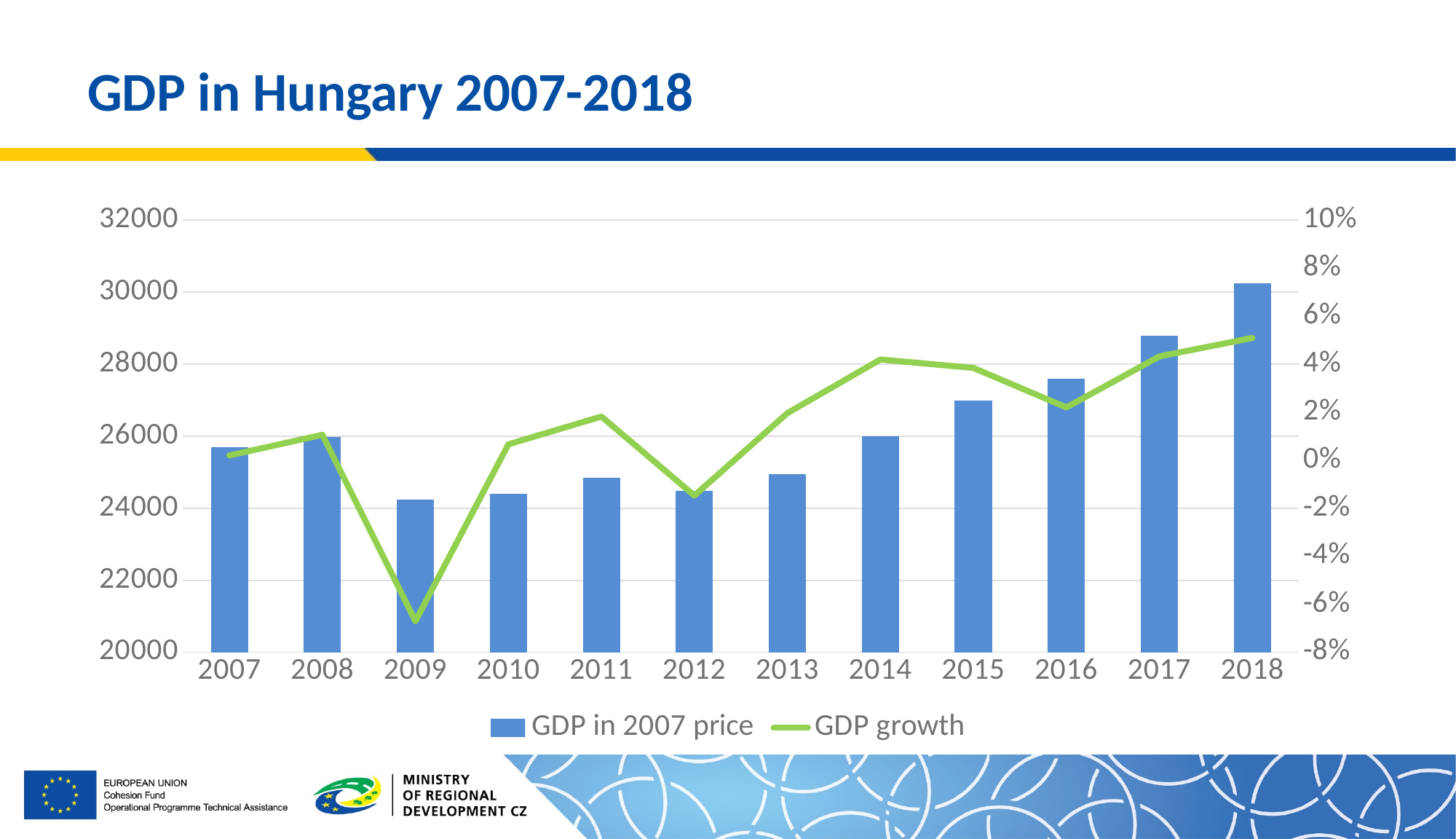

# GDP in Hungary 2007-2018

### Chart

| Category | GDP in 2007 price | GDP growth |
|---|---|---|
| 2007 | 25701.369 | 0.002 |
| 2008 | 25973.367303403735 | 0.010583027830297187 |
| 2009 | 24233.247628195903 | -0.06699630644270738 |
| 2010 | 24394.237291775822 | 0.006643338360996509 |
| 2011 | 24837.995515157923 | 0.018191108747298568 |
| 2012 | 24472.43339315915 | -0.01471785924817004 |
| 2013 | 24952.827672561183 | 0.01963001683095067 |
| 2014 | 25999.631984071733 | 0.04195133013568819 |
| 2015 | 26999.47789350381 | 0.0384561562273118 |
| 2016 | 27593.47871698044 | 0.022000455928058882 |
| 2017 | 28786.280536314225 | 0.043227670985889866 |
| 2018 | 30252.649648908988 | 0.05093986042222176 |